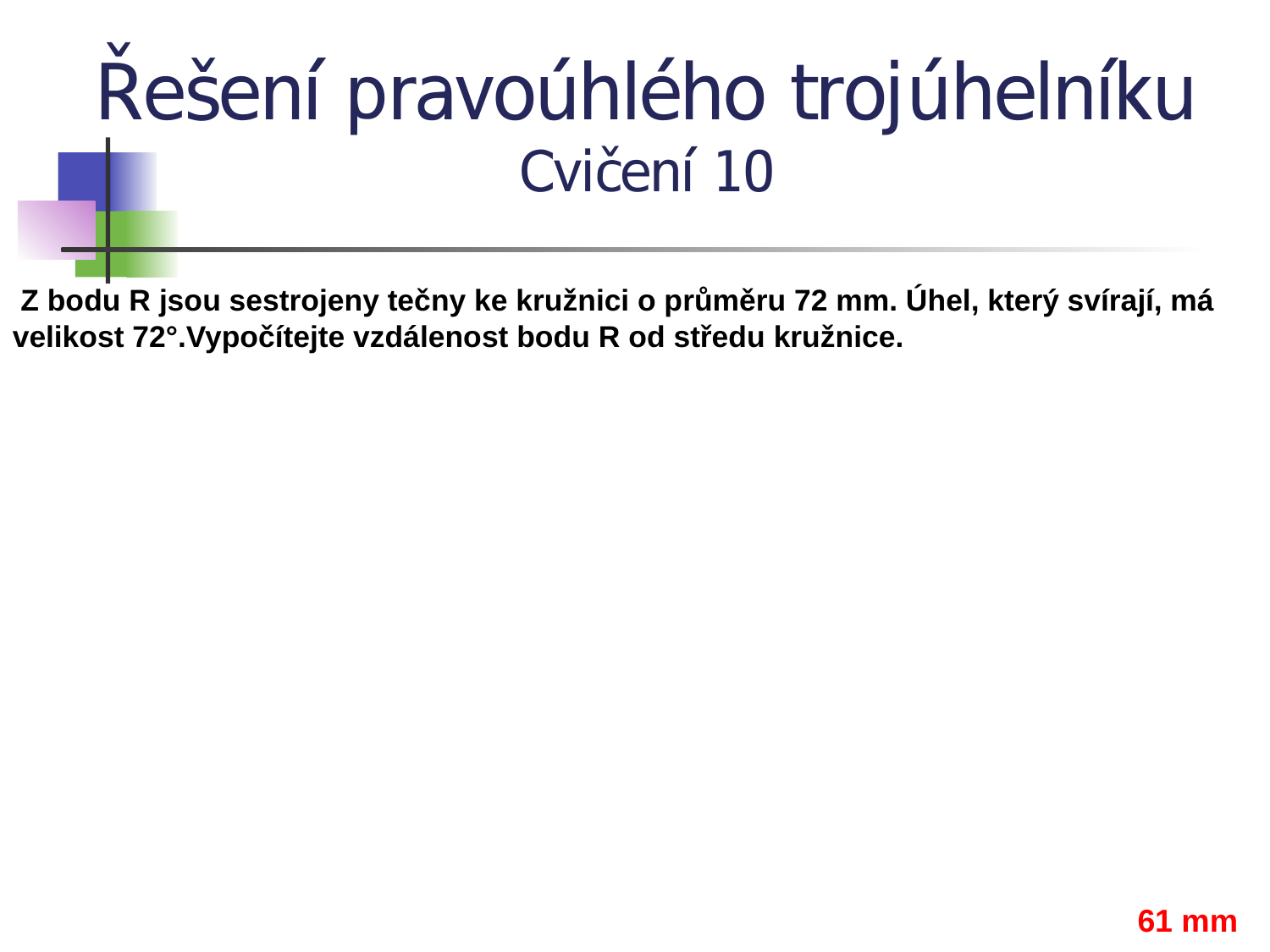

Řešení pravoúhlého trojúhelníku
Cvičení 10
 Z bodu R jsou sestrojeny tečny ke kružnici o průměru 72 mm. Úhel, který svírají, má velikost 72°.Vypočítejte vzdálenost bodu R od středu kružnice.
61 mm